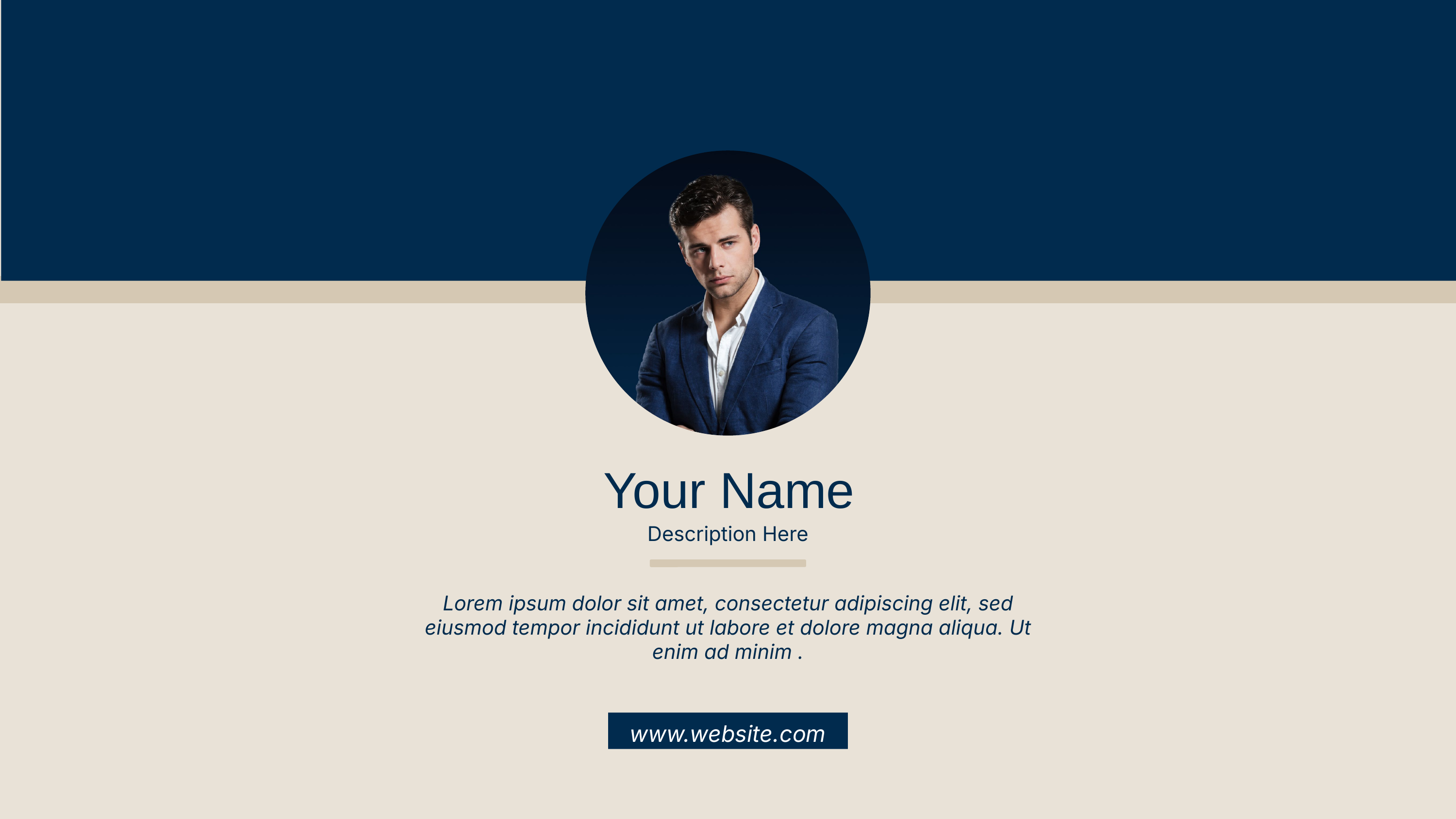

Your Name
Description Here

Lorem ipsum dolor sit amet, consectetur adipiscing elit, sed eiusmod tempor incididunt ut labore et dolore magna aliqua. Ut enim ad minim .

www.website.com